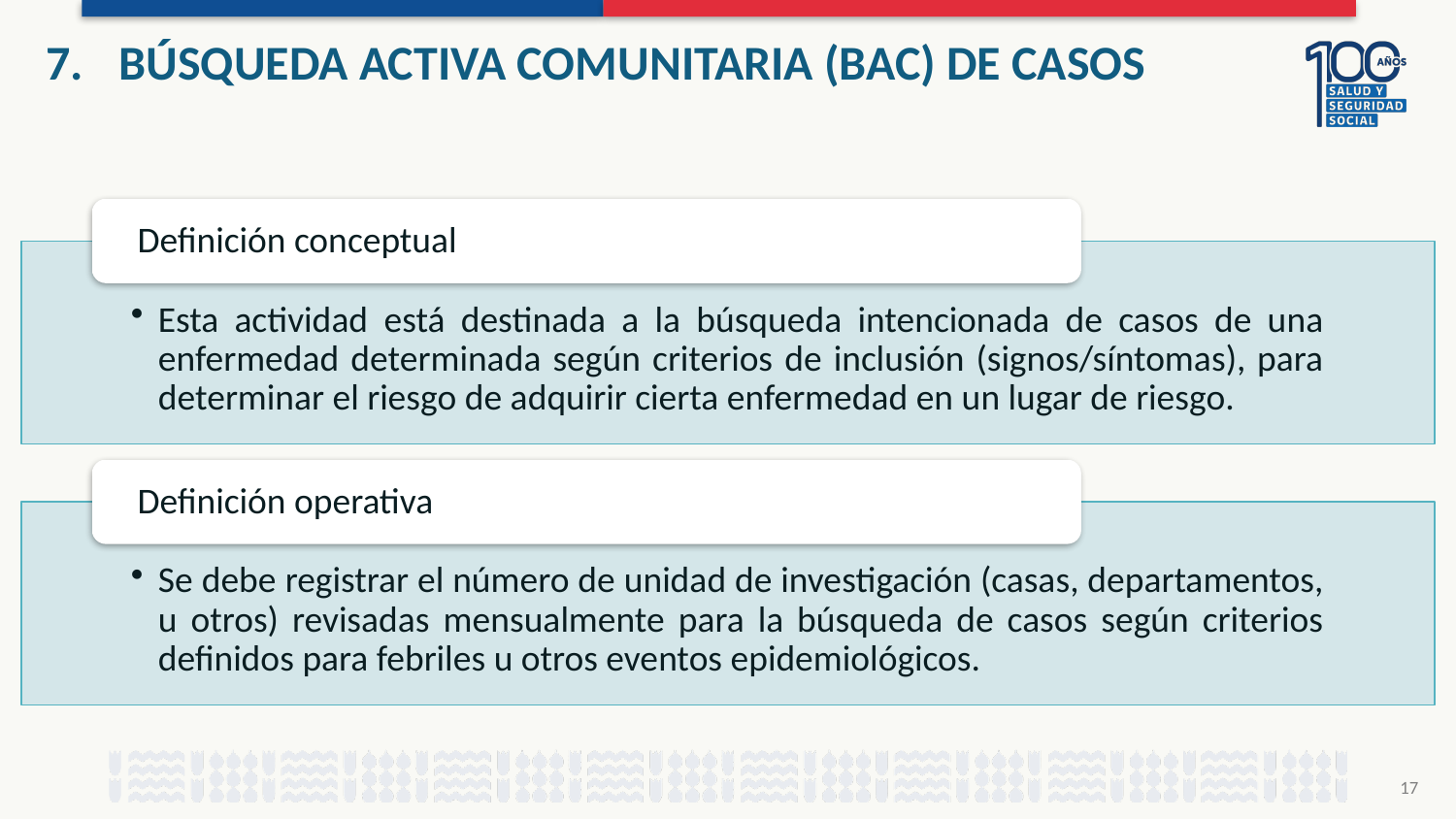

# BÚSQUEDA ACTIVA COMUNITARIA (BAC) DE CASOS
Esta actividad está destinada a la búsqueda intencionada de casos de una enfermedad determinada según criterios de inclusión (signos/síntomas), para determinar el riesgo de adquirir cierta enfermedad en un lugar de riesgo.
Definición conceptual
Se debe registrar el número de unidad de investigación (casas, departamentos, u otros) revisadas mensualmente para la búsqueda de casos según criterios definidos para febriles u otros eventos epidemiológicos.
Definición operativa
17